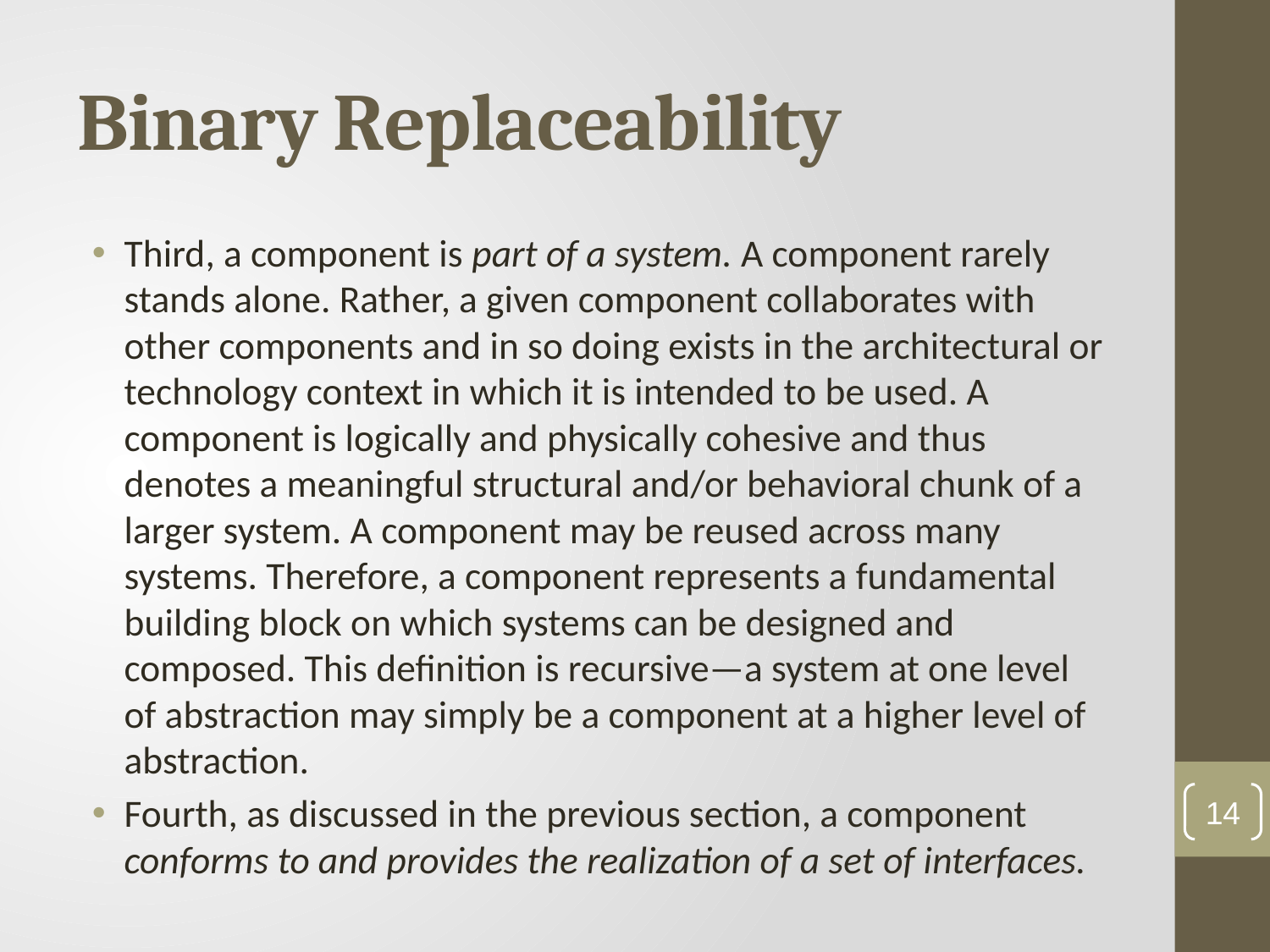

# Binary Replaceability
Third, a component is part of a system. A component rarely stands alone. Rather, a given component collaborates with other components and in so doing exists in the architectural or technology context in which it is intended to be used. A component is logically and physically cohesive and thus denotes a meaningful structural and/or behavioral chunk of a larger system. A component may be reused across many systems. Therefore, a component represents a fundamental building block on which systems can be designed and composed. This definition is recursive—a system at one level of abstraction may simply be a component at a higher level of abstraction.
Fourth, as discussed in the previous section, a component conforms to and provides the realization of a set of interfaces.
14